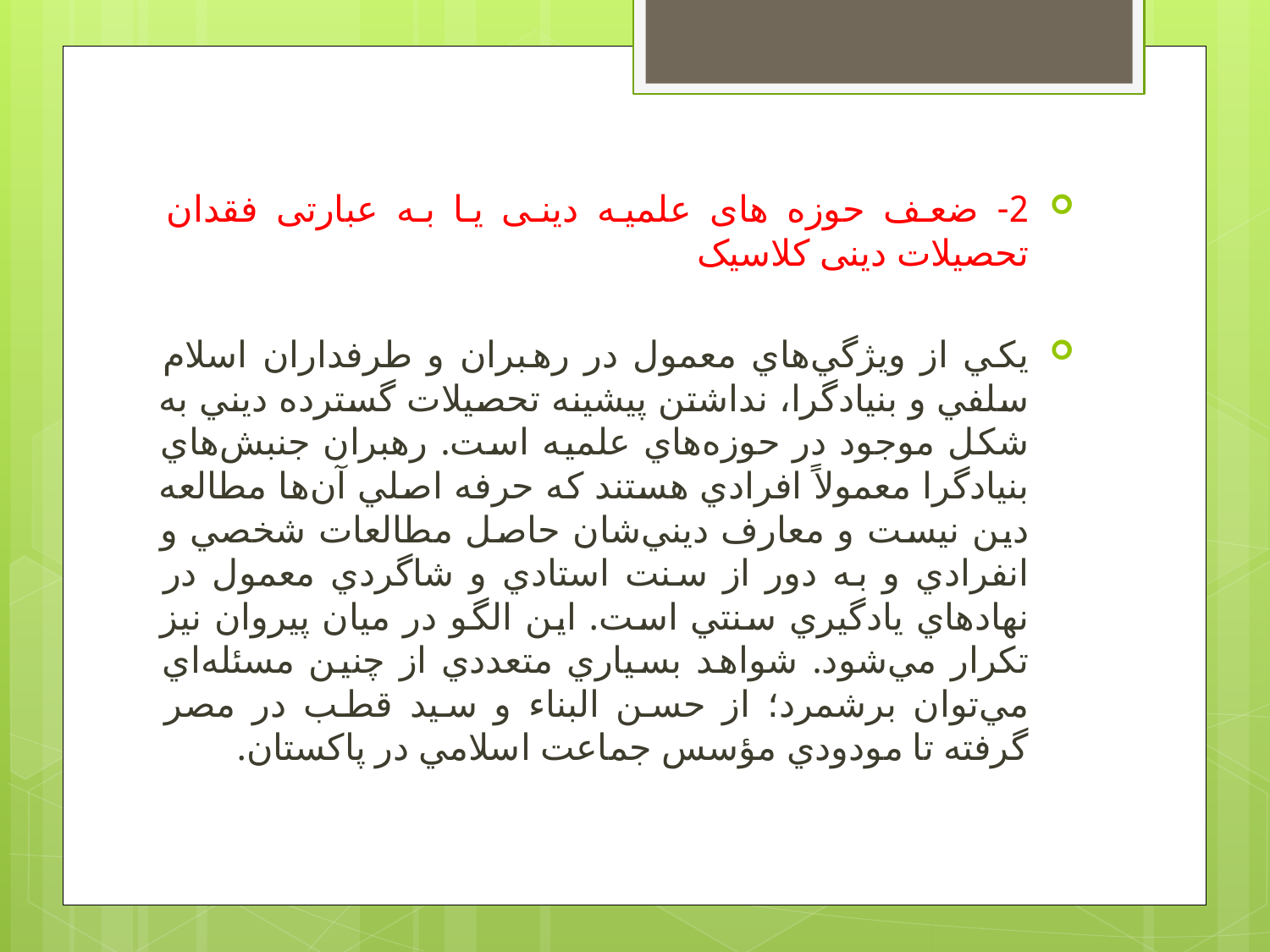

#
2- ضعف حوزه های علمیه دینی یا به عبارتی فقدان تحصیلات دینی کلاسیک

يکي از ويژگي‌هاي معمول در رهبران و طرفداران اسلام سلفي و بنيادگرا، نداشتن پيشينه تحصيلات گسترده ديني به شکل موجود در حوزه‌هاي علميه است. رهبران جنبش‌هاي بنيادگرا معمولاً افرادي هستند که حرفه اصلي آن‌ها مطالعه دين نيست و معارف ديني‌شان حاصل مطالعات شخصي و انفرادي و به دور از سنت استادي و شاگردي معمول در نهادهاي يادگيري سنتي است. اين الگو در ميان پيروان نيز تکرار مي‌شود. شواهد بسياري متعددي از چنين مسئله‌اي مي‌توان برشمرد؛ از حسن البناء و سيد قطب در مصر گرفته تا مودودي مؤسس جماعت اسلامي در پاکستان.